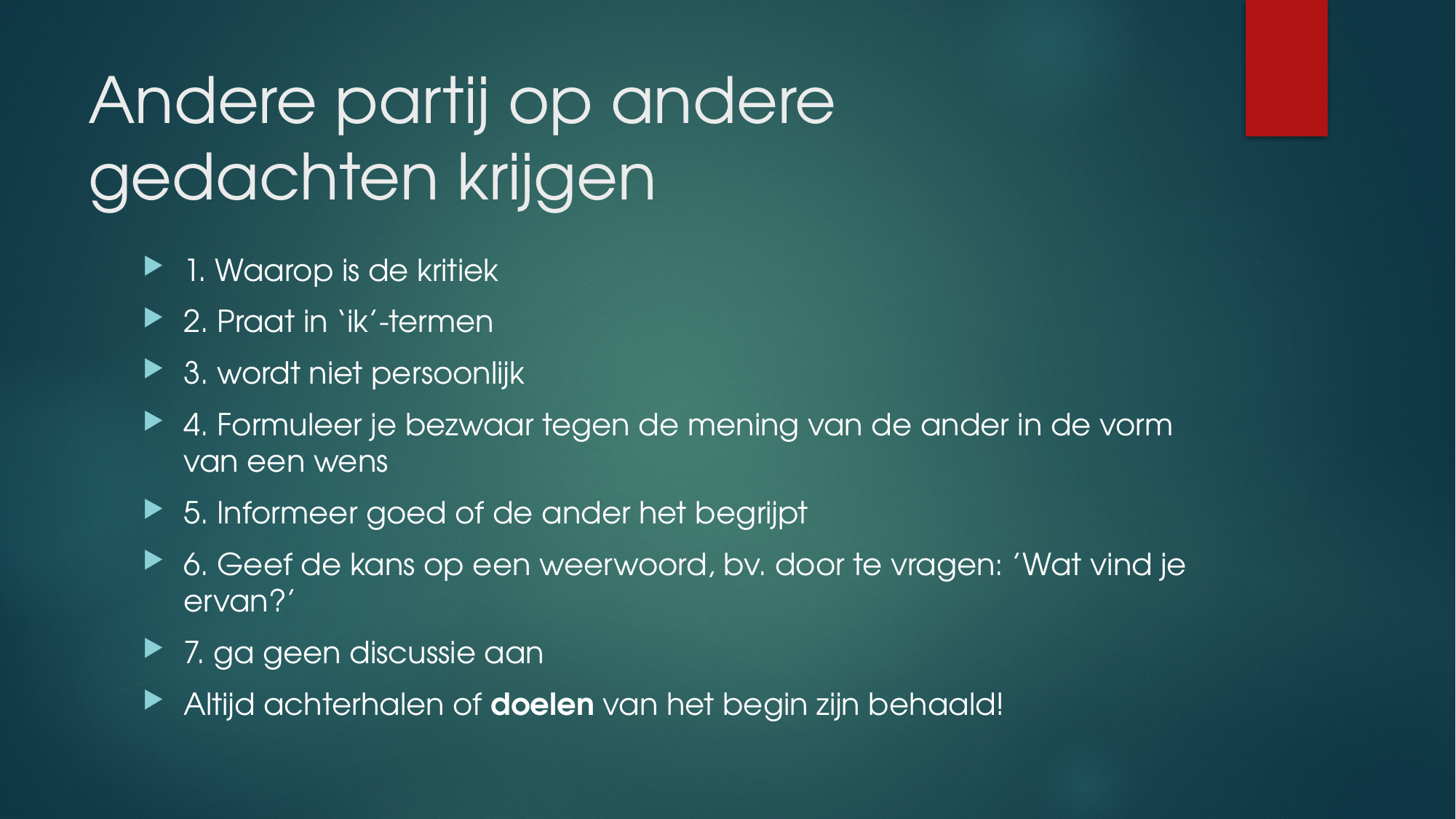

# Andere partij op andere gedachten krijgen
1. Waarop is de kritiek
2. Praat in ‘ik’-termen
3. wordt niet persoonlijk
4. Formuleer je bezwaar tegen de mening van de ander in de vorm van een wens
5. Informeer goed of de ander het begrijpt
6. Geef de kans op een weerwoord, bv. door te vragen: ’Wat vind je ervan?’
7. ga geen discussie aan
Altijd achterhalen of doelen van het begin zijn behaald!